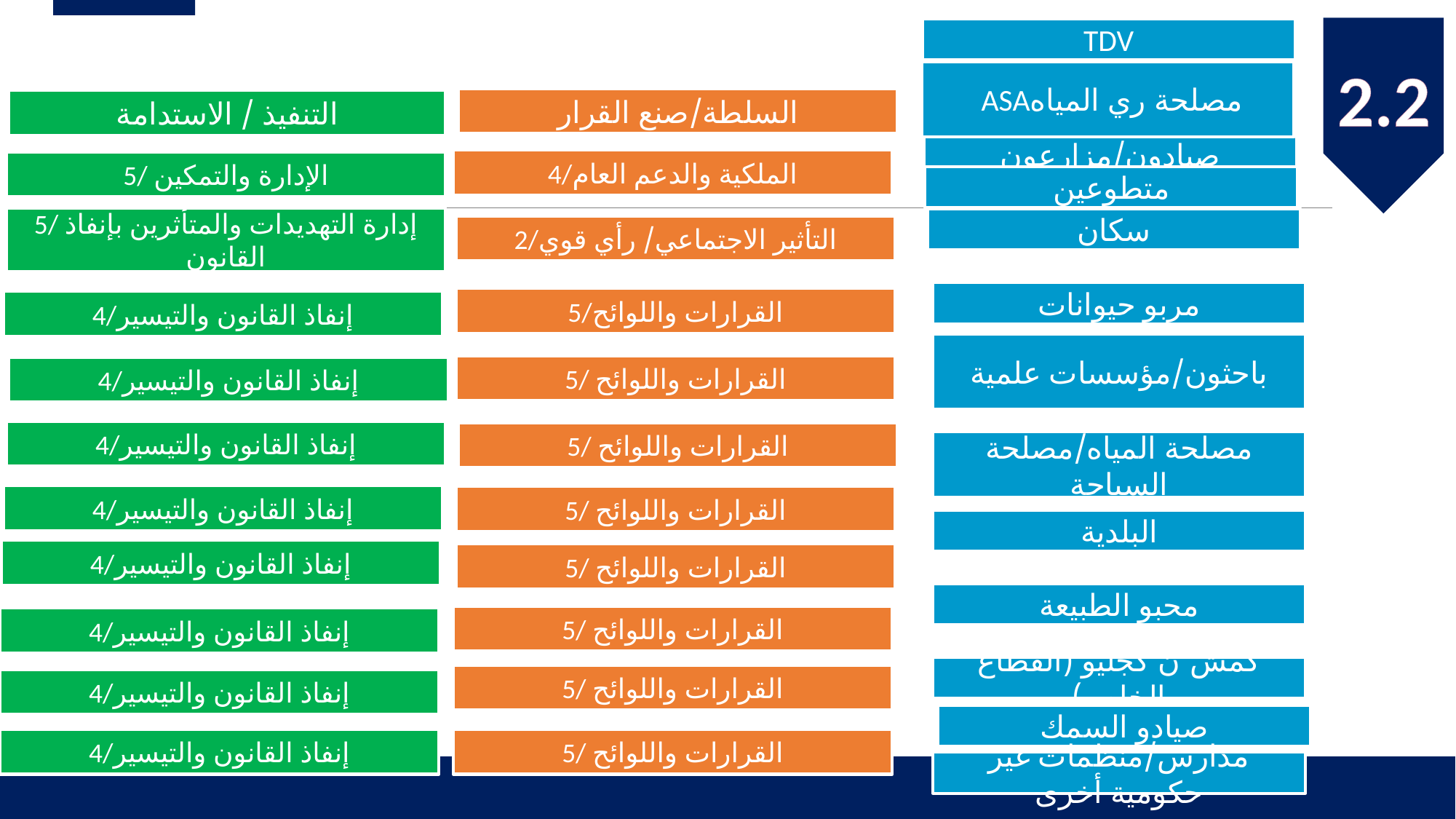

TDV
2.2

مصلحة ري المياهASA
السلطة/صنع القرار
التنفيذ / الاستدامة
صيادون/مزارعون
4/الملكية والدعم العام
5/ الإدارة والتمكين
متطوعين
5/ إدارة التهديدات والمتأثرين بإنفاذ القانون
سكان
2/التأثير الاجتماعي/ رأي قوي
مربو حيوانات
5/القرارات واللوائح
4/إنفاذ القانون والتيسير
باحثون/مؤسسات علمية
5/ القرارات واللوائح
4/إنفاذ القانون والتيسير
4/إنفاذ القانون والتيسير
5/ القرارات واللوائح
مصلحة المياه/مصلحة السياحة
4/إنفاذ القانون والتيسير
5/ القرارات واللوائح
البلدية
4/إنفاذ القانون والتيسير
5/ القرارات واللوائح
محبو الطبيعة
5/ القرارات واللوائح
4/إنفاذ القانون والتيسير
كمش’ن كجليو (القطاع الخاص)
5/ القرارات واللوائح
4/إنفاذ القانون والتيسير
صيادو السمك
4/إنفاذ القانون والتيسير
5/ القرارات واللوائح
مدارس/منظمات غير حكومية أخرى